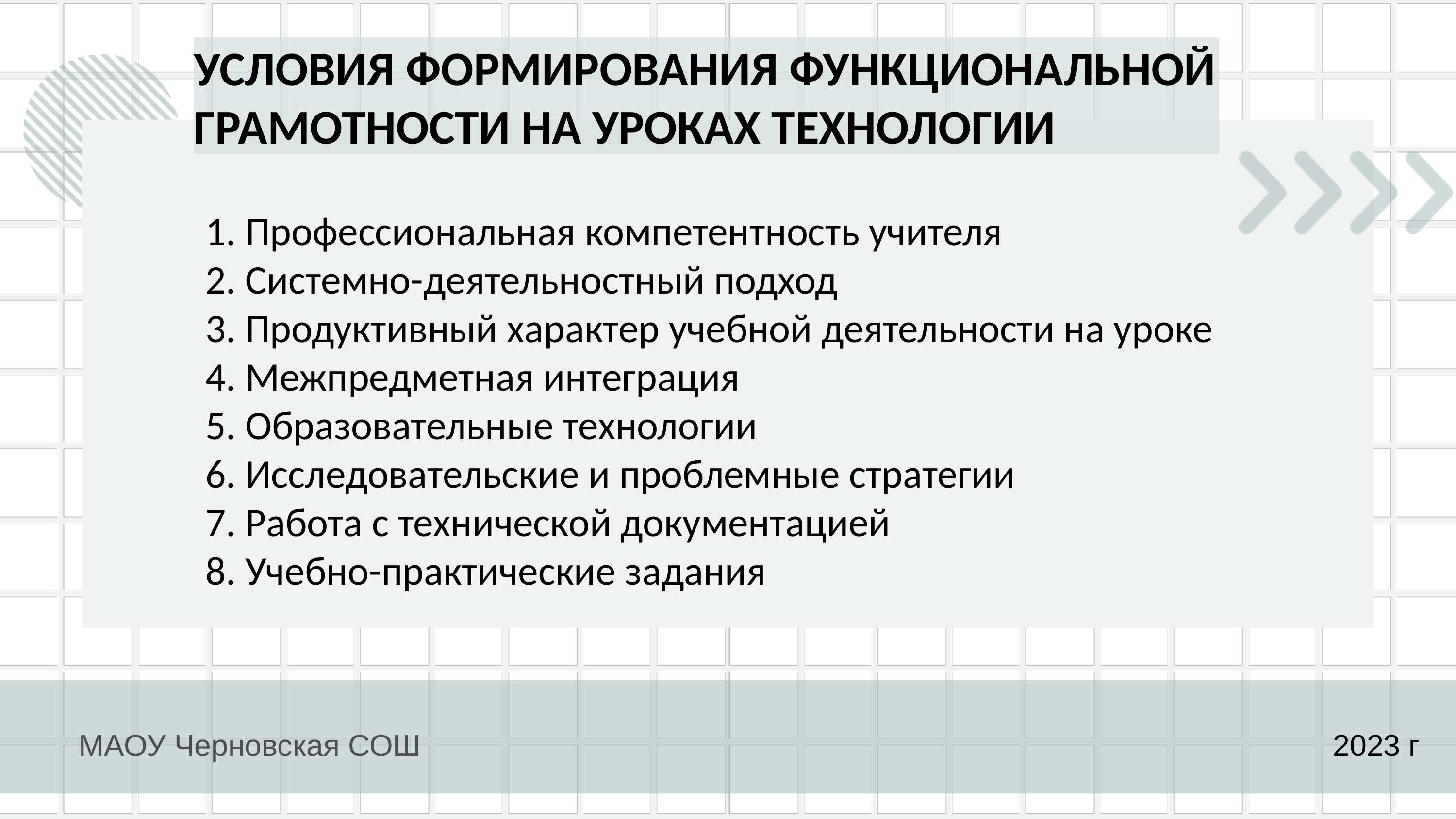

УСЛОВИЯ ФОРМИРОВАНИЯ ФУНКЦИОНАЛЬНОЙ ГРАМОТНОСТИ НА УРОКАХ ТЕХНОЛОГИИ

1. Профессиональная компетентность учителя
2. Системно-деятельностный подход
3. Продуктивный характер учебной деятельности на уроке
4. Межпредметная интеграция
5. Образовательные технологии
6. Исследовательские и проблемные стратегии
7. Работа с технической документацией
8. Учебно-практические задания

МАОУ Черновская СОШ
2023 г